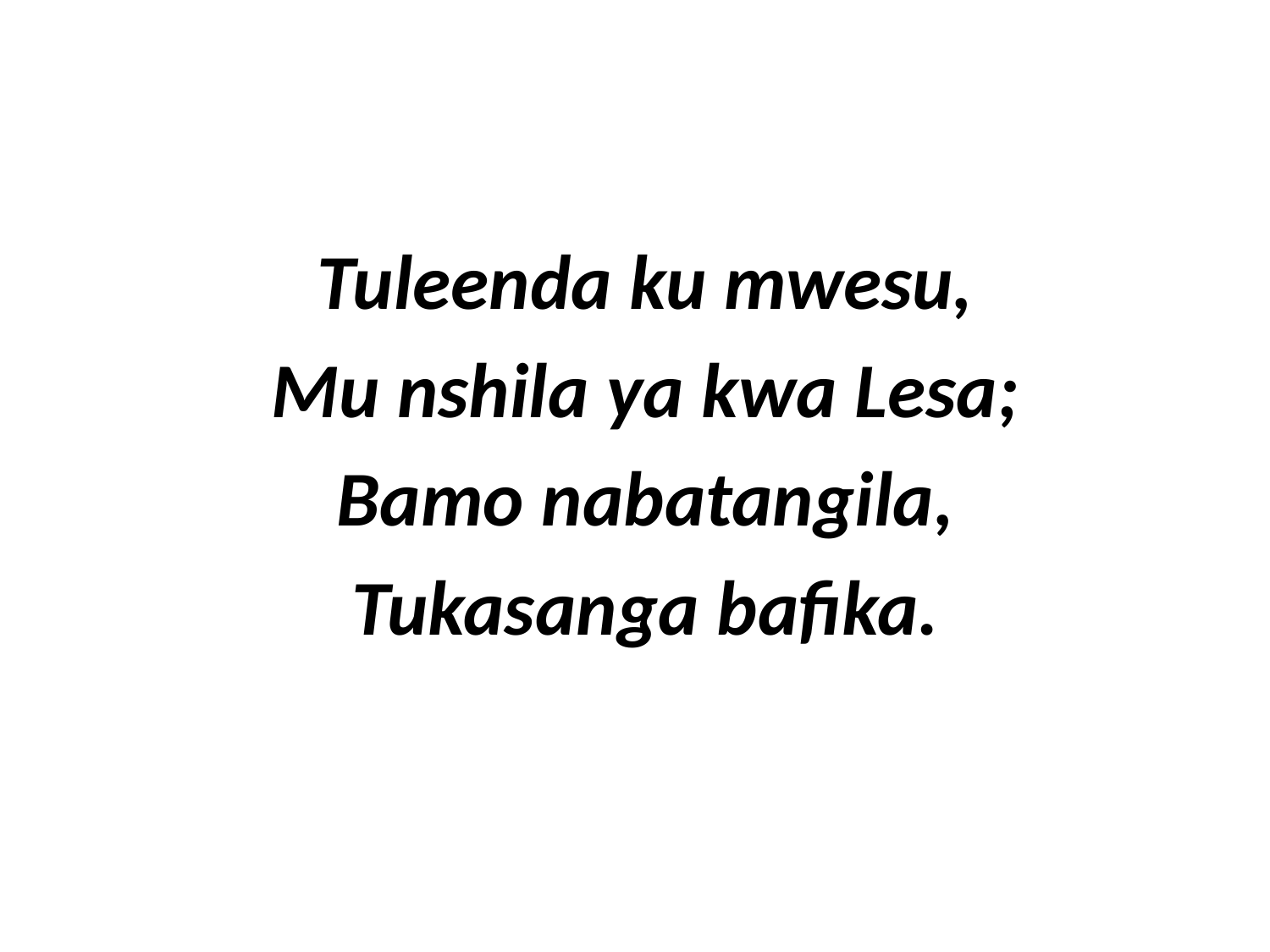

Tuleenda ku mwesu,
Mu nshila ya kwa Lesa;
Bamo nabatangila,
Tukasanga bafika.